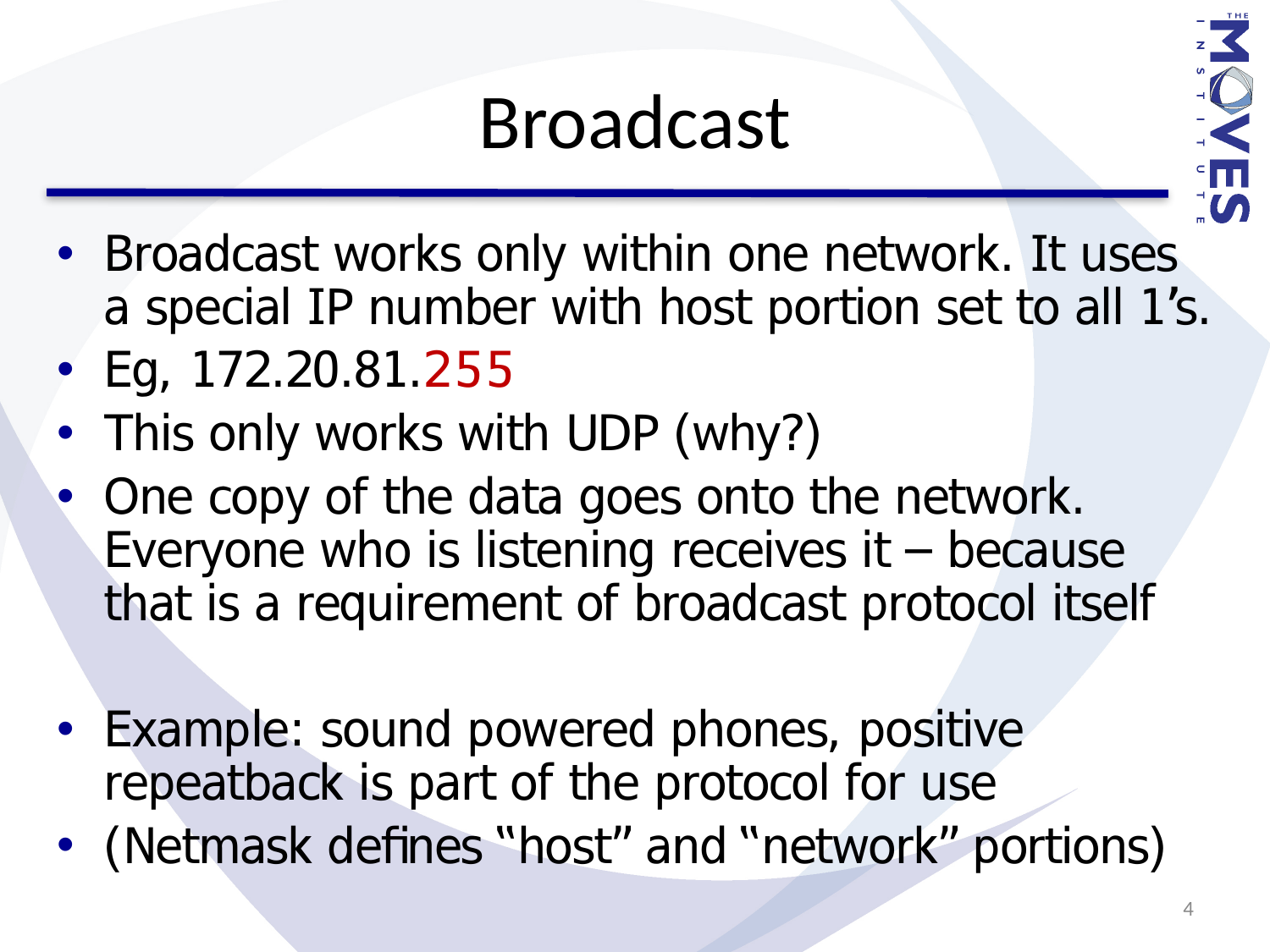

# Broadcast
Broadcast works only within one network. It uses a special IP number with host portion set to all 1’s.
Eg, 172.20.81.255
This only works with UDP (why?)
One copy of the data goes onto the network. Everyone who is listening receives it – because that is a requirement of broadcast protocol itself

Example: sound powered phones, positive repeatback is part of the protocol for use
(Netmask defines “host” and “network” portions)
4